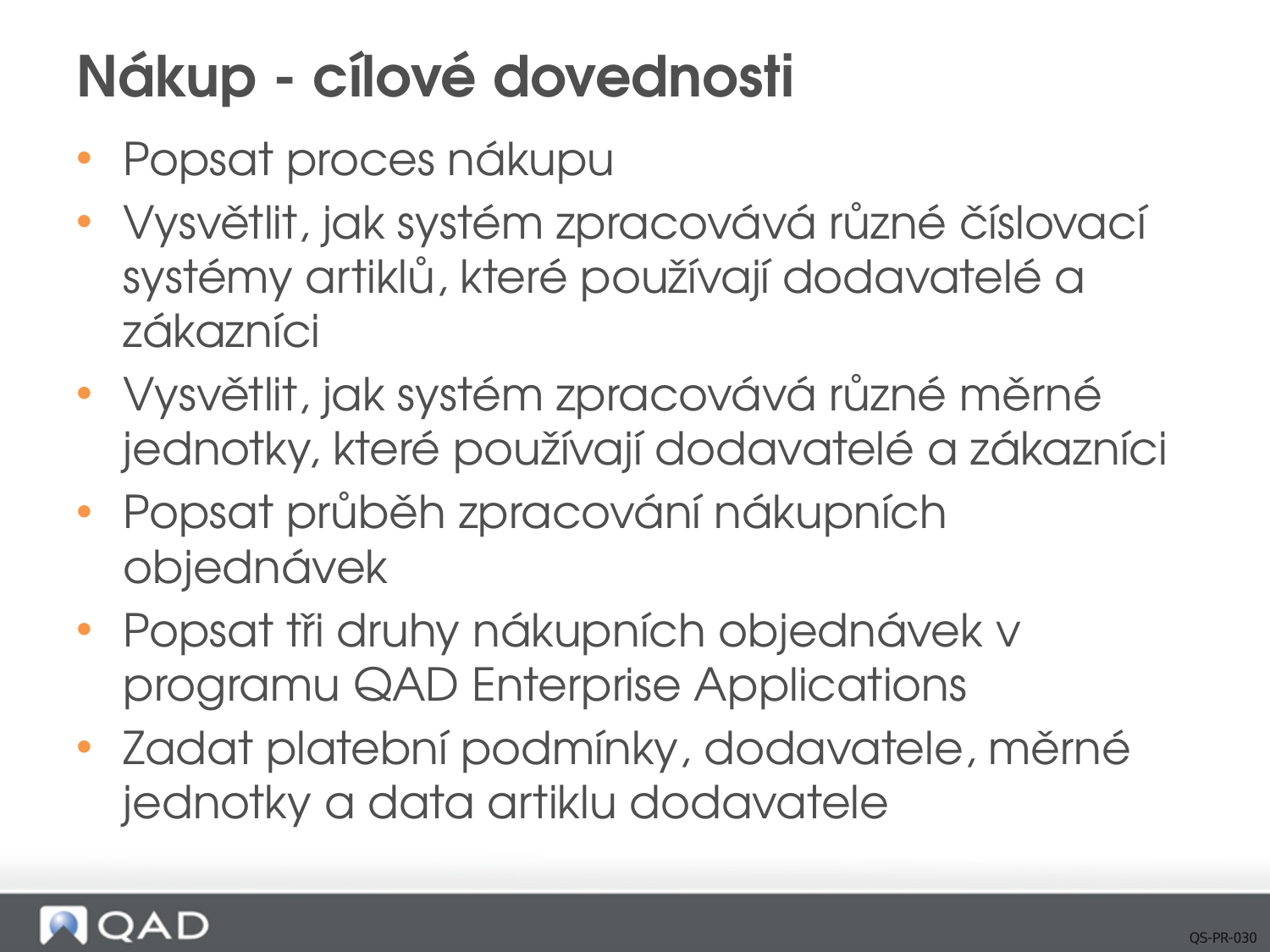

# Nákup - cílové dovednosti
Popsat proces nákupu
Vysvětlit, jak systém zpracovává různé číslovací systémy artiklů, které používají dodavatelé a zákazníci
Vysvětlit, jak systém zpracovává různé měrné jednotky, které používají dodavatelé a zákazníci
Popsat průběh zpracování nákupních objednávek
Popsat tři druhy nákupních objednávek v programu QAD Enterprise Applications
Zadat platební podmínky, dodavatele, měrné jednotky a data artiklu dodavatele

QS-PR-030